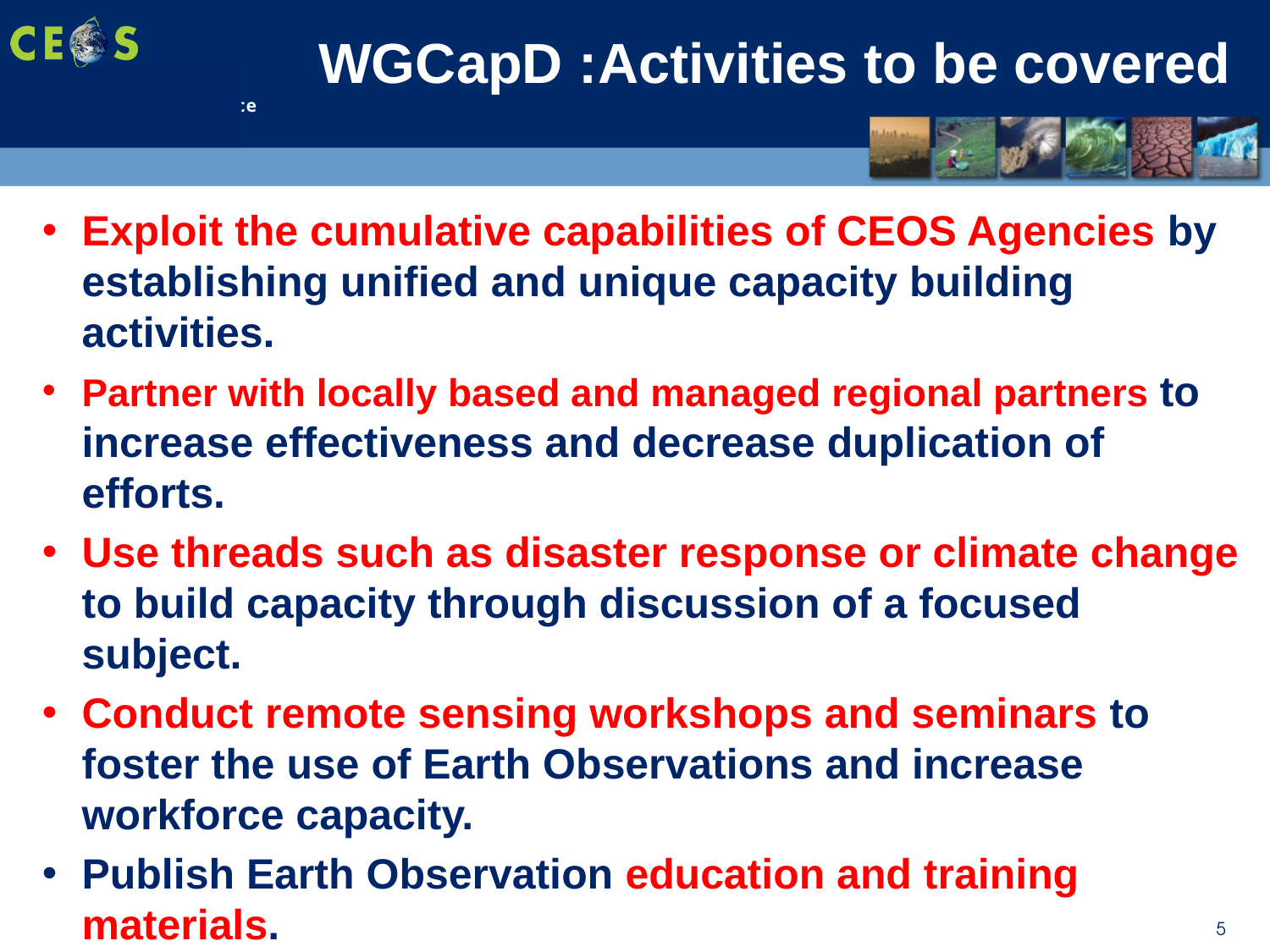

# WGCapD :Activities to be covered

Exploit the cumulative capabilities of CEOS Agencies by establishing unified and unique capacity building activities.
Partner with locally based and managed regional partners to increase effectiveness and decrease duplication of efforts.
Use threads such as disaster response or climate change to build capacity through discussion of a focused subject.
Conduct remote sensing workshops and seminars to foster the use of Earth Observations and increase workforce capacity.
Publish Earth Observation education and training materials.

5